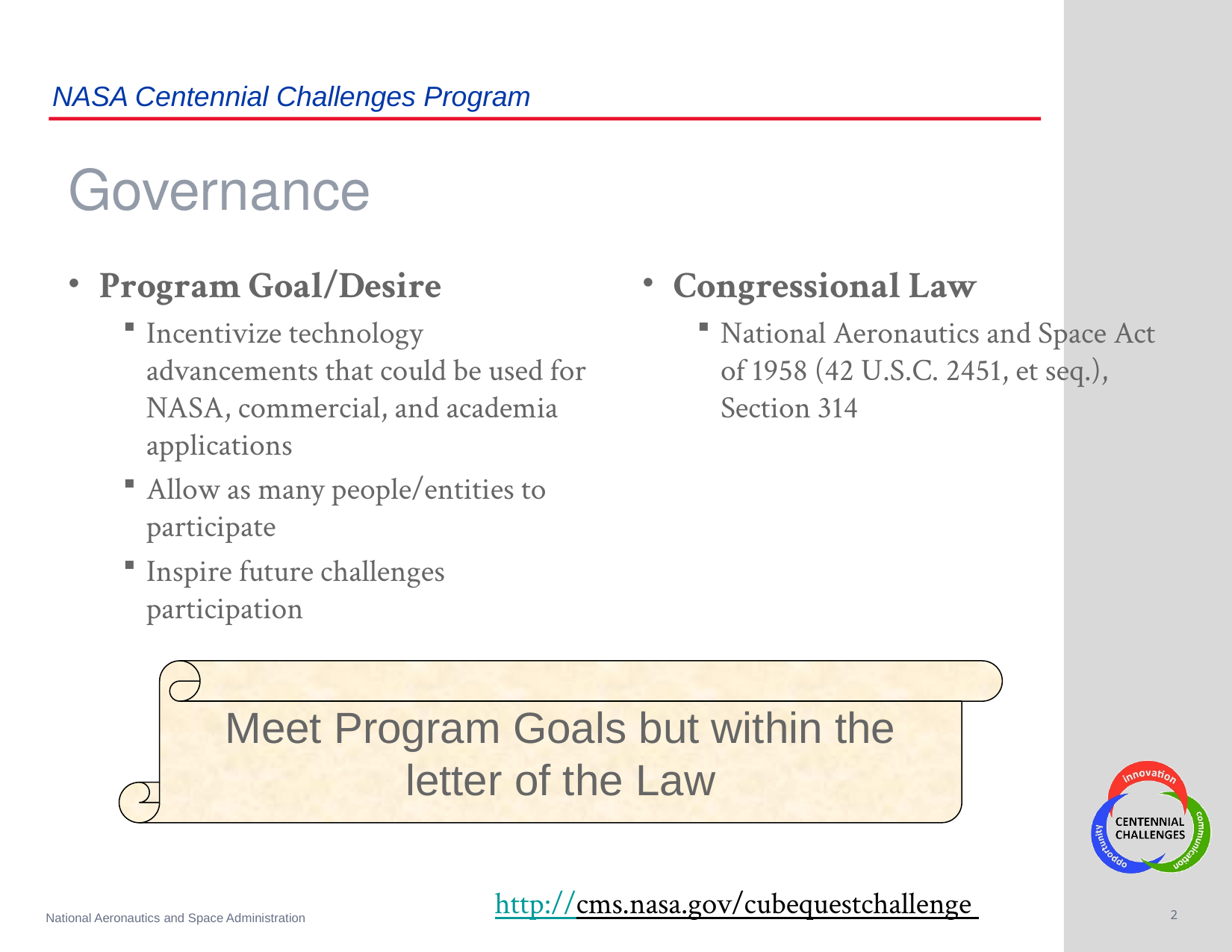

# Governance
Congressional Law
National Aeronautics and Space Act of 1958 (42 U.S.C. 2451, et seq.), Section 314

Program Goal/Desire
Incentivize technology advancements that could be used for NASA, commercial, and academia applications
Allow as many people/entities to participate
Inspire future challenges participation

Meet Program Goals but within the letter of the Law
http://cms.nasa.gov/cubequestchallenge
2